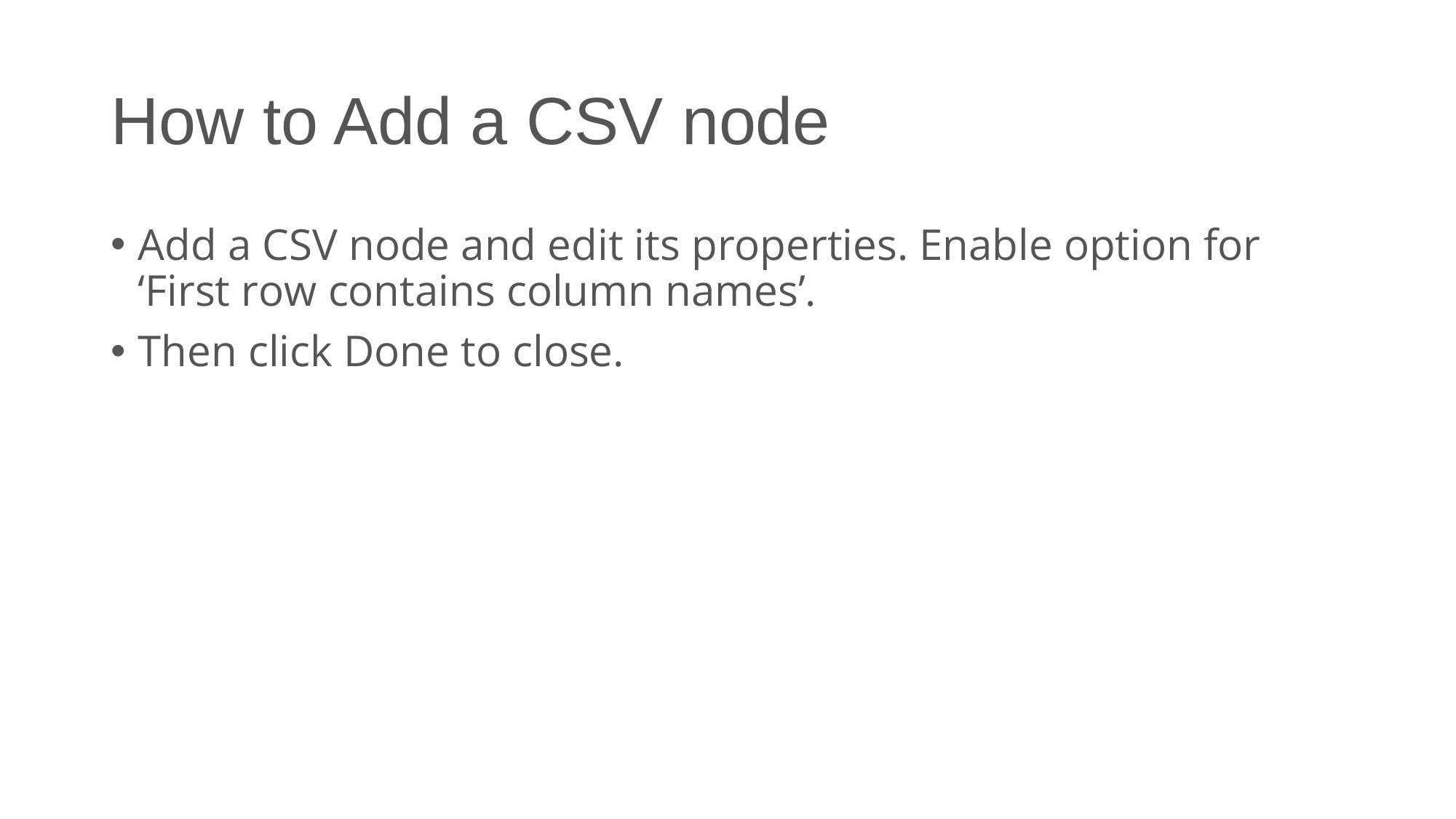

# How to Add a CSV node
Add a CSV node and edit its properties. Enable option for ‘First row contains column names’.
Then click Done to close.